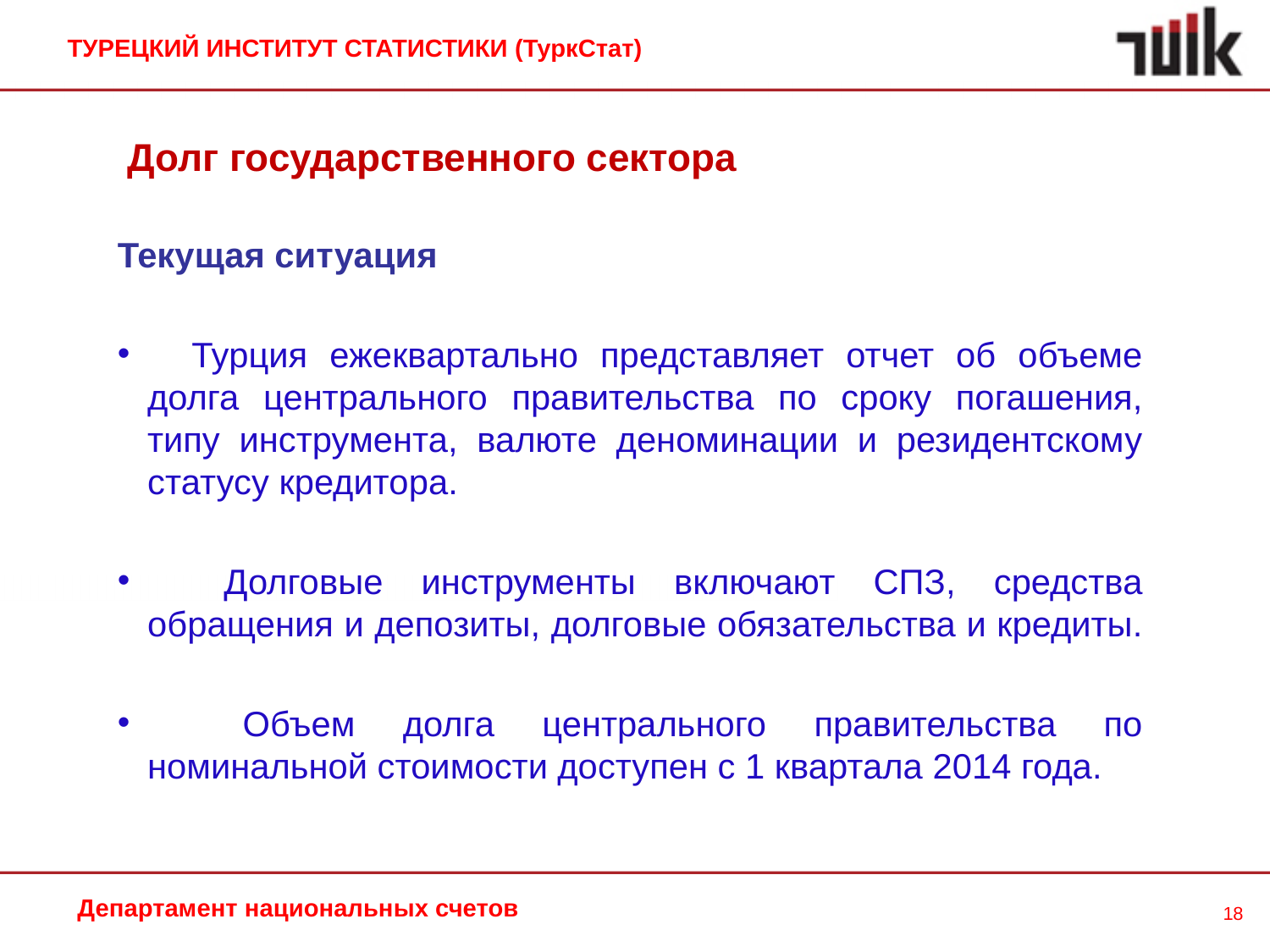

ТУРЕЦКИЙ ИНСТИТУТ СТАТИСТИКИ (ТуркСтат)
Долг государственного сектора
Текущая ситуация

  Турция ежеквартально представляет отчет об объеме долга центрального правительства по сроку погашения, типу инструмента, валюте деноминации и резидентскому статусу кредитора.

  Долговые инструменты включают СПЗ, средства обращения и депозиты, долговые обязательства и кредиты.

  Объем долга центрального правительства по номинальной стоимости доступен с 1 квартала 2014 года.
Департамент национальных счетов
18